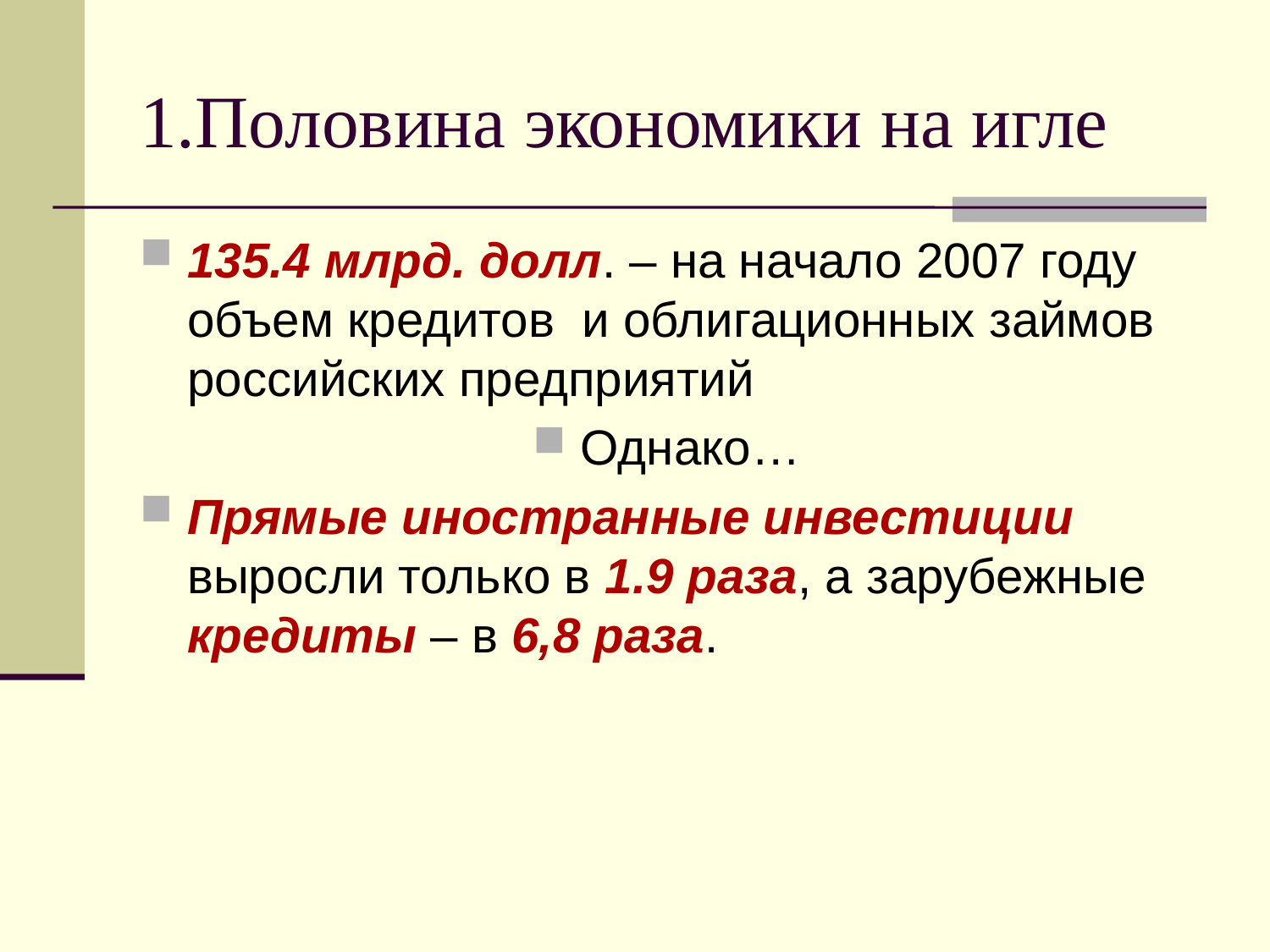

# 1.Половина экономики на игле
135.4 млрд. долл. – на начало 2007 году объем кредитов  и облигационных займов российских предприятий
Однако…
Прямые иностранные инвестиции выросли только в 1.9 раза, а зарубежные кредиты – в 6,8 раза.